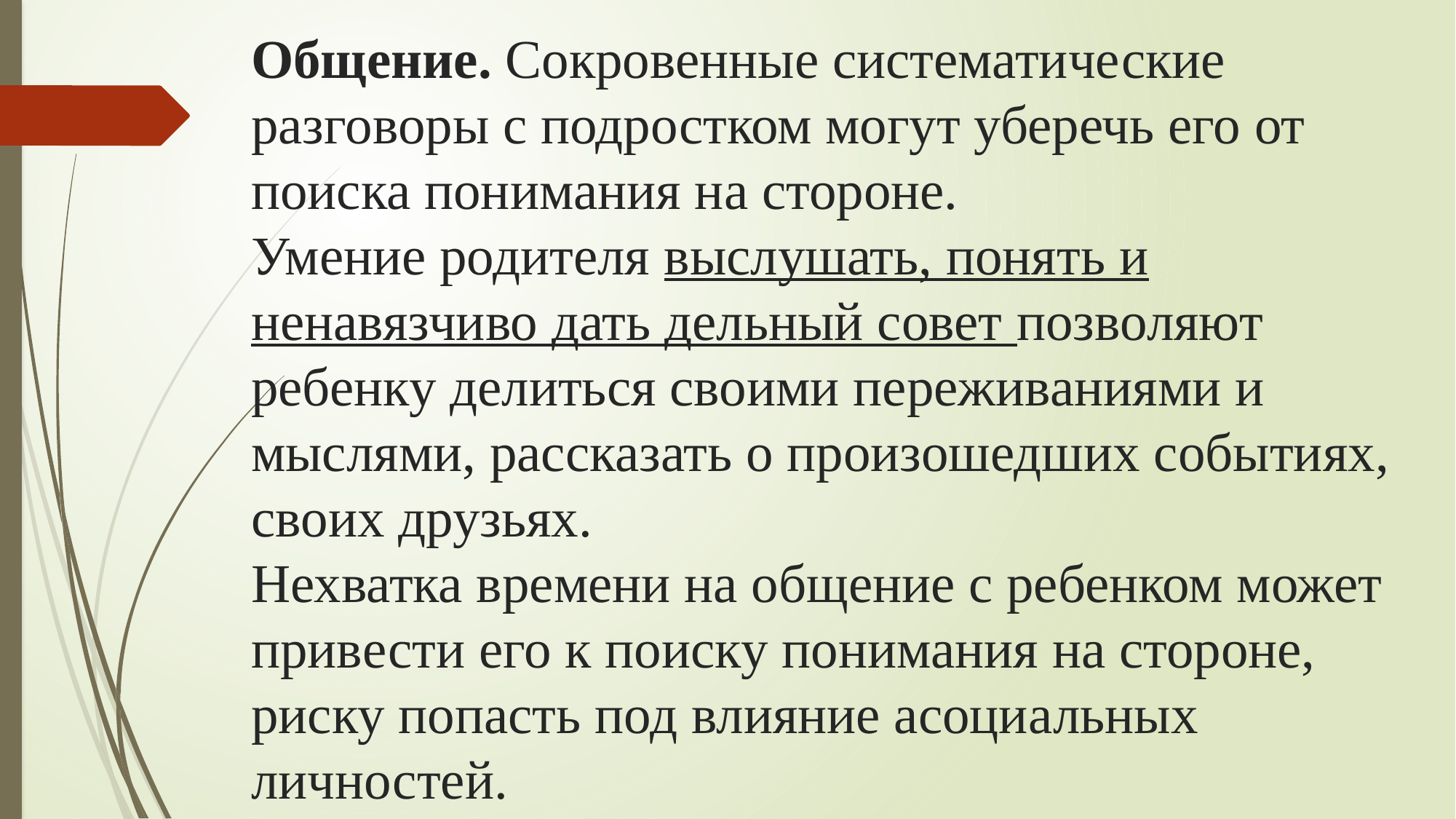

# Общение. Сокровенные систематические разговоры с подростком могут уберечь его от поиска понимания на стороне. Умение родителя выслушать, понять и ненавязчиво дать дельный совет позволяют ребенку делиться своими переживаниями и мыслями, рассказать о произошедших событиях, своих друзьях. Нехватка времени на общение с ребенком может привести его к поиску понимания на стороне, риску попасть под влияние асоциальных личностей.